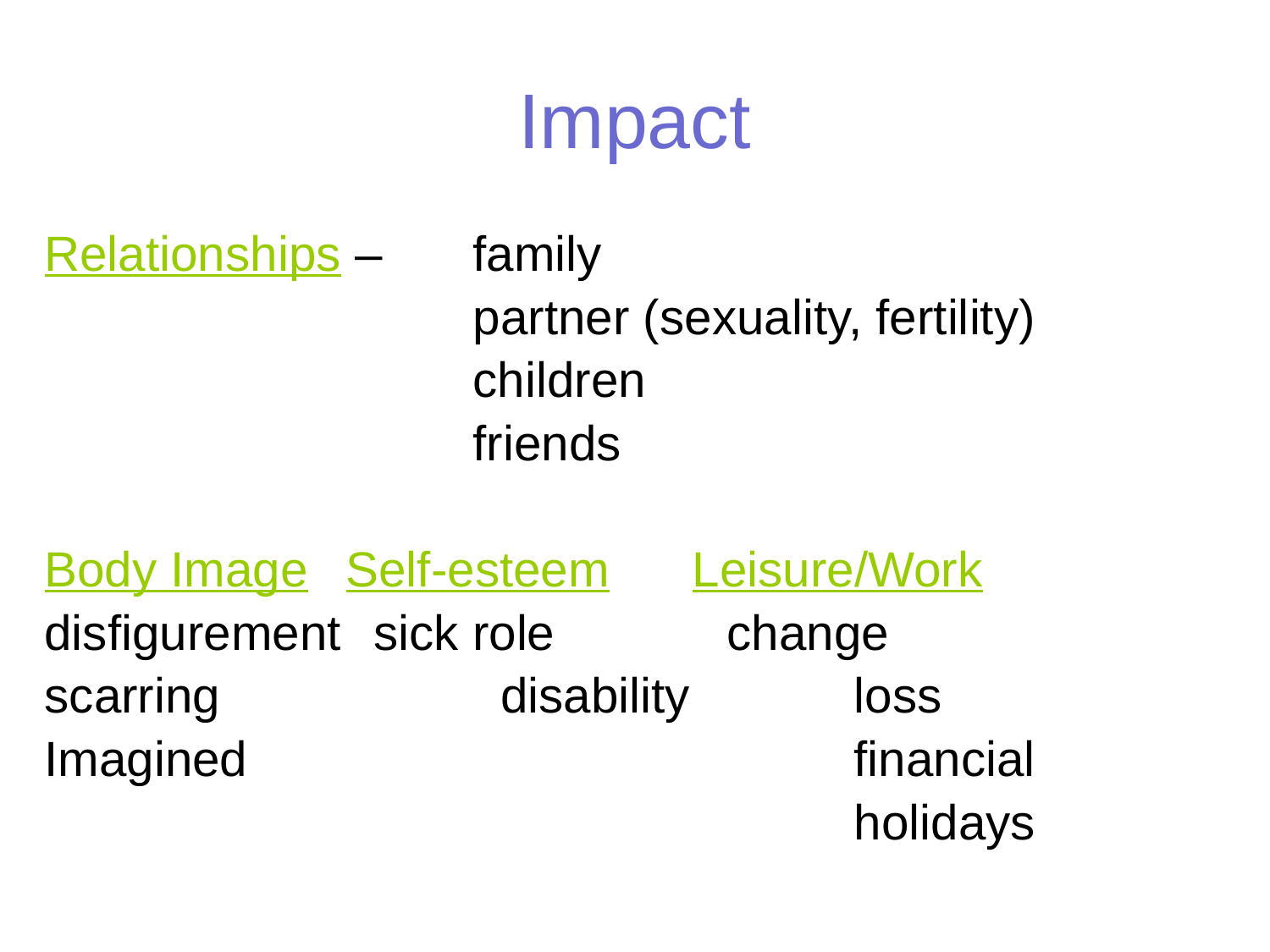

# Impact
Relationships – 	family
				partner (sexuality, fertility)
				children
				friends

Body Image	Self-esteem      Leisure/Work
disfigurement	  sick role		change
scarring		  disability		loss
Imagined					financial
							holidays